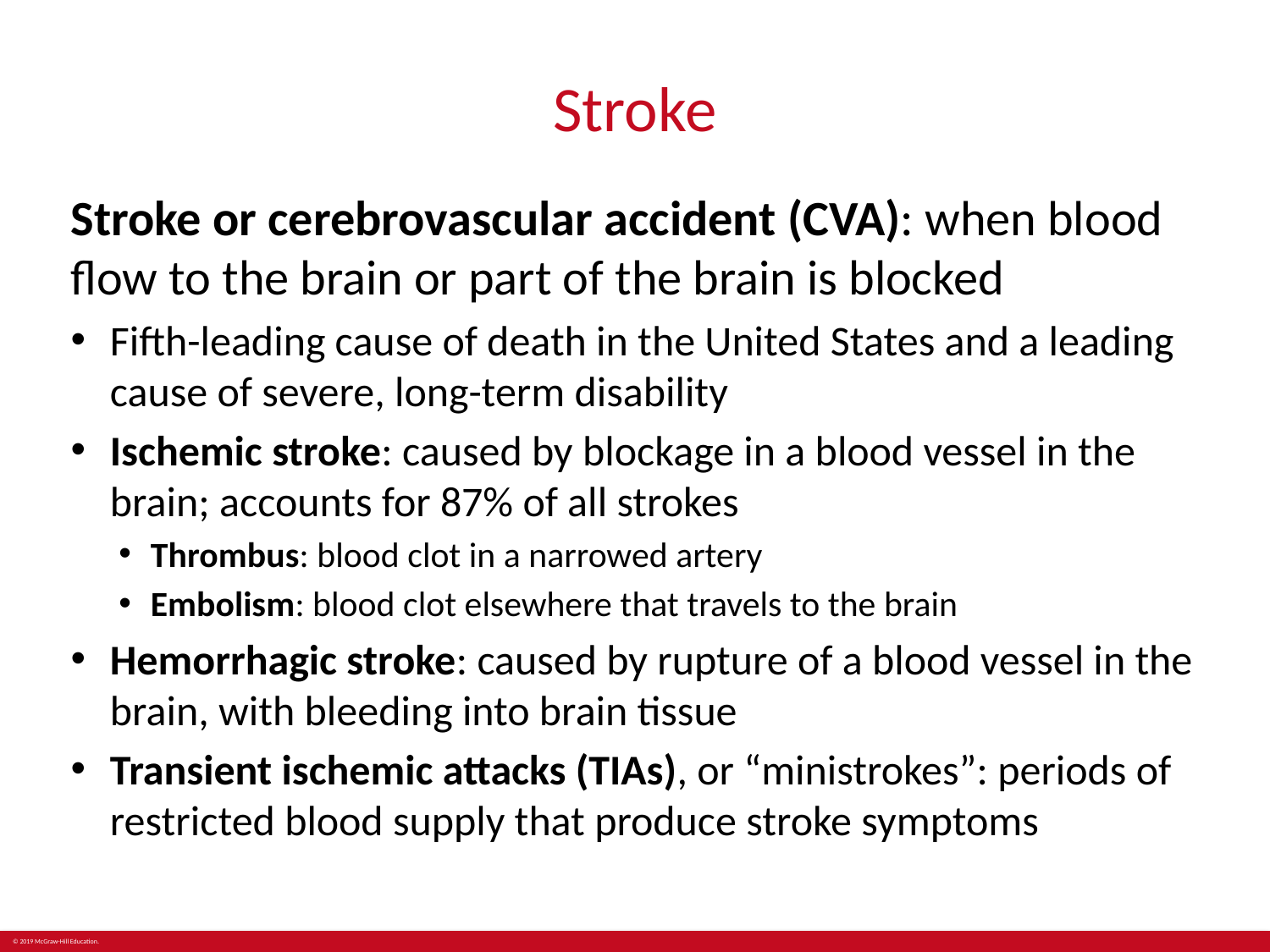

# Stroke
Stroke or cerebrovascular accident (CVA): when blood flow to the brain or part of the brain is blocked
Fifth-leading cause of death in the United States and a leading cause of severe, long-term disability
Ischemic stroke: caused by blockage in a blood vessel in the brain; accounts for 87% of all strokes
Thrombus: blood clot in a narrowed artery
Embolism: blood clot elsewhere that travels to the brain
Hemorrhagic stroke: caused by rupture of a blood vessel in the brain, with bleeding into brain tissue
Transient ischemic attacks (TIAs), or “ministrokes”: periods of restricted blood supply that produce stroke symptoms